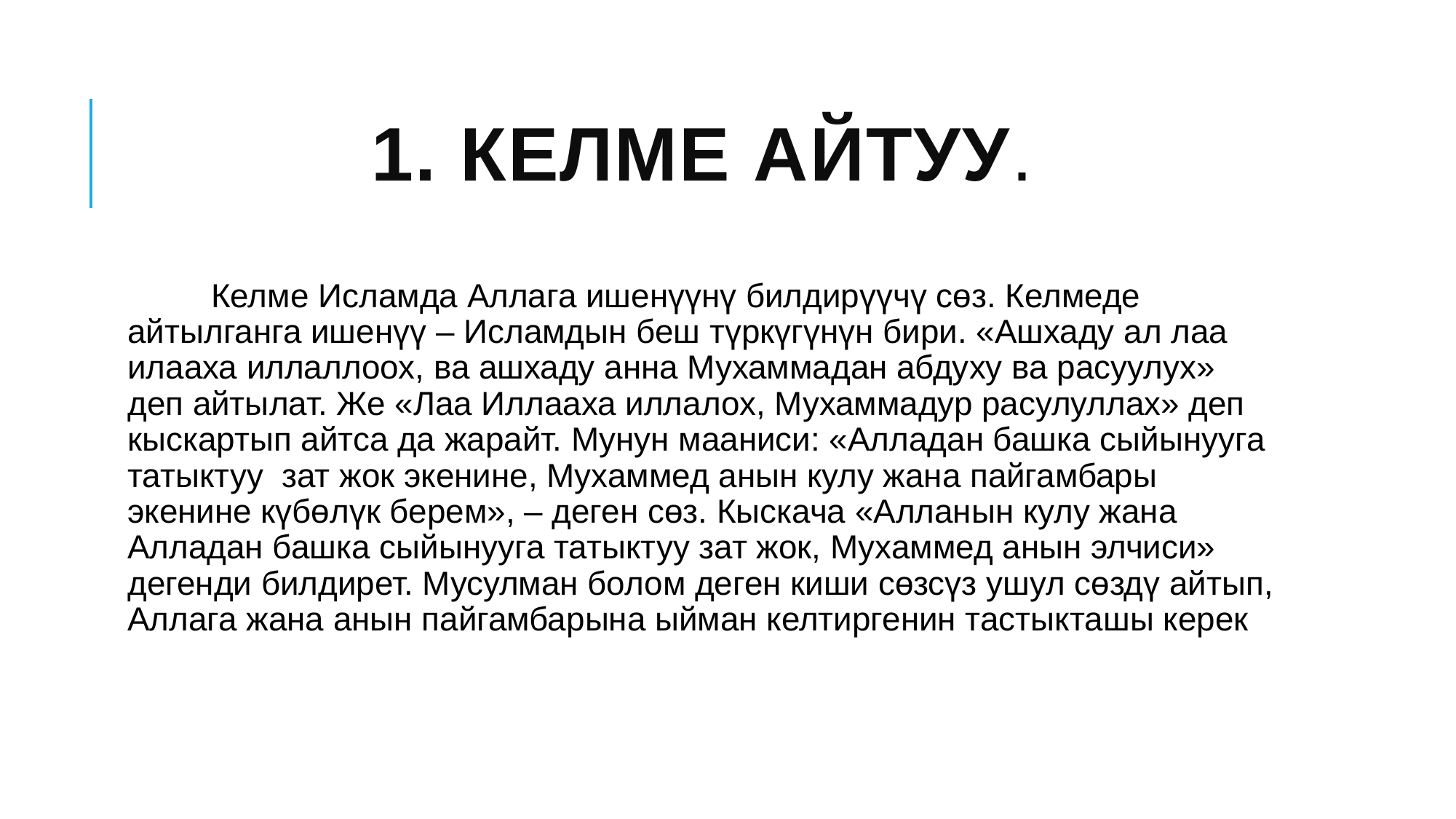

# 1. Келме айтуу.
         Келме Исламда Аллага ишенүүнү билдирүүчү сөз. Келмеде айтылганга ишенүү – Исламдын беш түркүгүнүн бири. «Ашхаду ал лаа илааха иллаллоох, ва ашхаду анна Мухаммадан абдуху ва расуулух» деп айтылат. Же «Лаа Иллааха иллалох, Мухаммадур расулуллах» деп кыскартып айтса да жарайт. Мунун мааниси: «Алладан башка сыйынууга татыктуу  зат жок экенине, Мухаммед анын кулу жана пайгамбары экенине күбөлүк берем», – деген сөз. Кыскача «Алланын кулу жана Алладан башка сыйынууга татыктуу зат жок, Мухаммед анын элчиси» дегенди билдирет. Мусулман болом деген киши сөзсүз ушул сөздү айтып, Аллага жана анын пайгамбарына ыйман келтиргенин тастыкташы керек